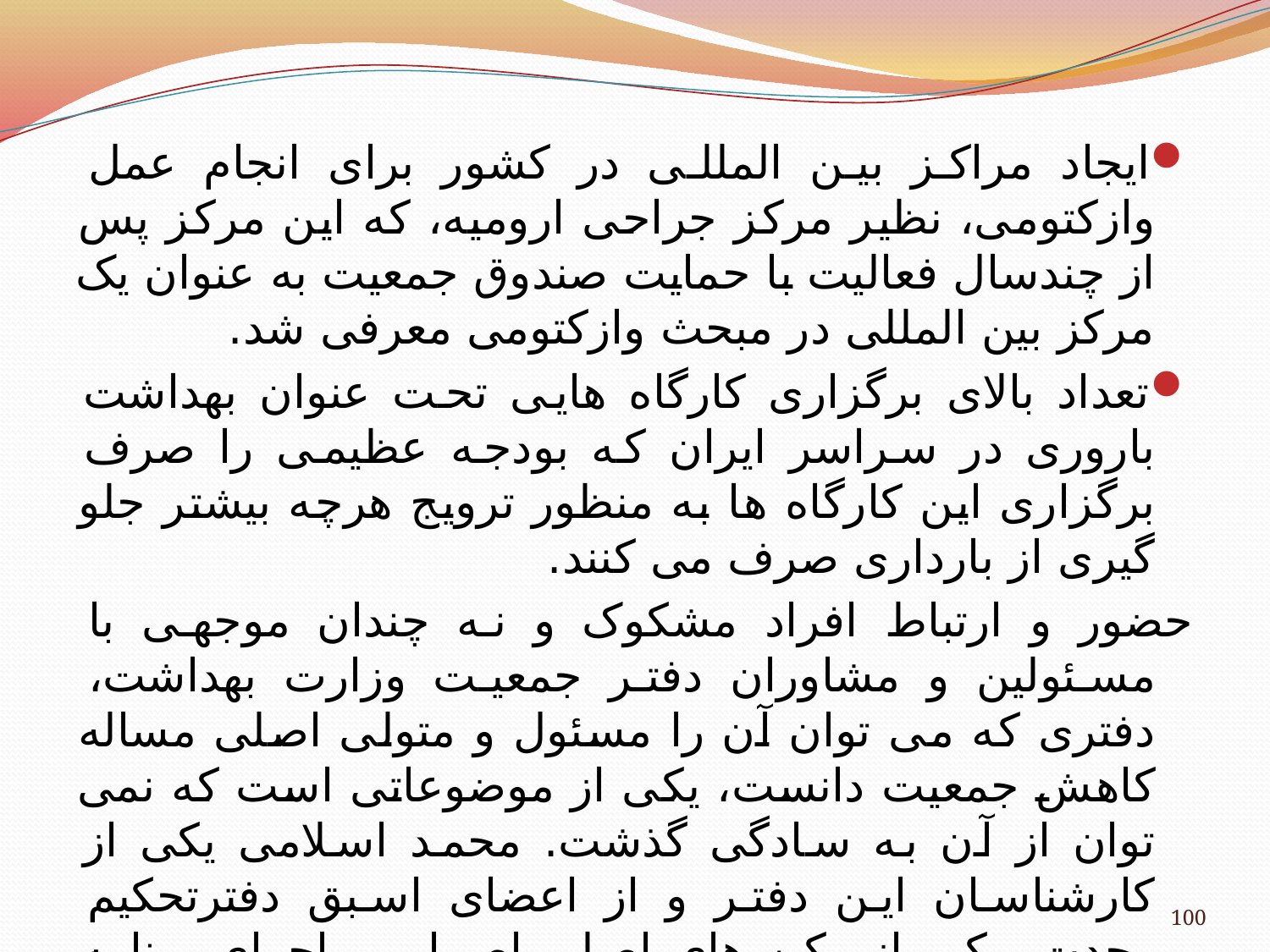

ایجاد مراکز بین المللی در کشور برای انجام عمل وازکتومی، نظیر مرکز جراحی ارومیه، که این مرکز پس از چندسال فعالیت با حمایت صندوق جمعیت به عنوان یک مرکز بین المللی در مبحث وازکتومی معرفی شد.
تعداد بالای برگزاری کارگاه هایی تحت عنوان بهداشت باروری در سراسر ایران که بودجه عظیمی را صرف برگزاری این کارگاه ها به منظور ترویج هرچه بیشتر جلو گیری از بارداری صرف می کنند.
	حضور و ارتباط افراد مشکوک و نه چندان موجهی با مسئولین و مشاوران دفتر جمعیت وزارت بهداشت، دفتری که می توان آن را مسئول و متولی اصلی مساله کاهش جمعیت دانست، یکی از موضوعاتی است که نمی توان از آن به سادگی گذشت. محمد اسلامی یکی از کارشناسان این دفتر و از اعضای اسبق دفترتحکیم وحدت، یکی از رکن های اصلی اصرار بر اجرای برنامه های تنظیم خانواده در ایران است. وی ارتباط نزدیکی باصفیه شهریاری رئیس انجمن تنظیم خانواده ایران دارد.

100